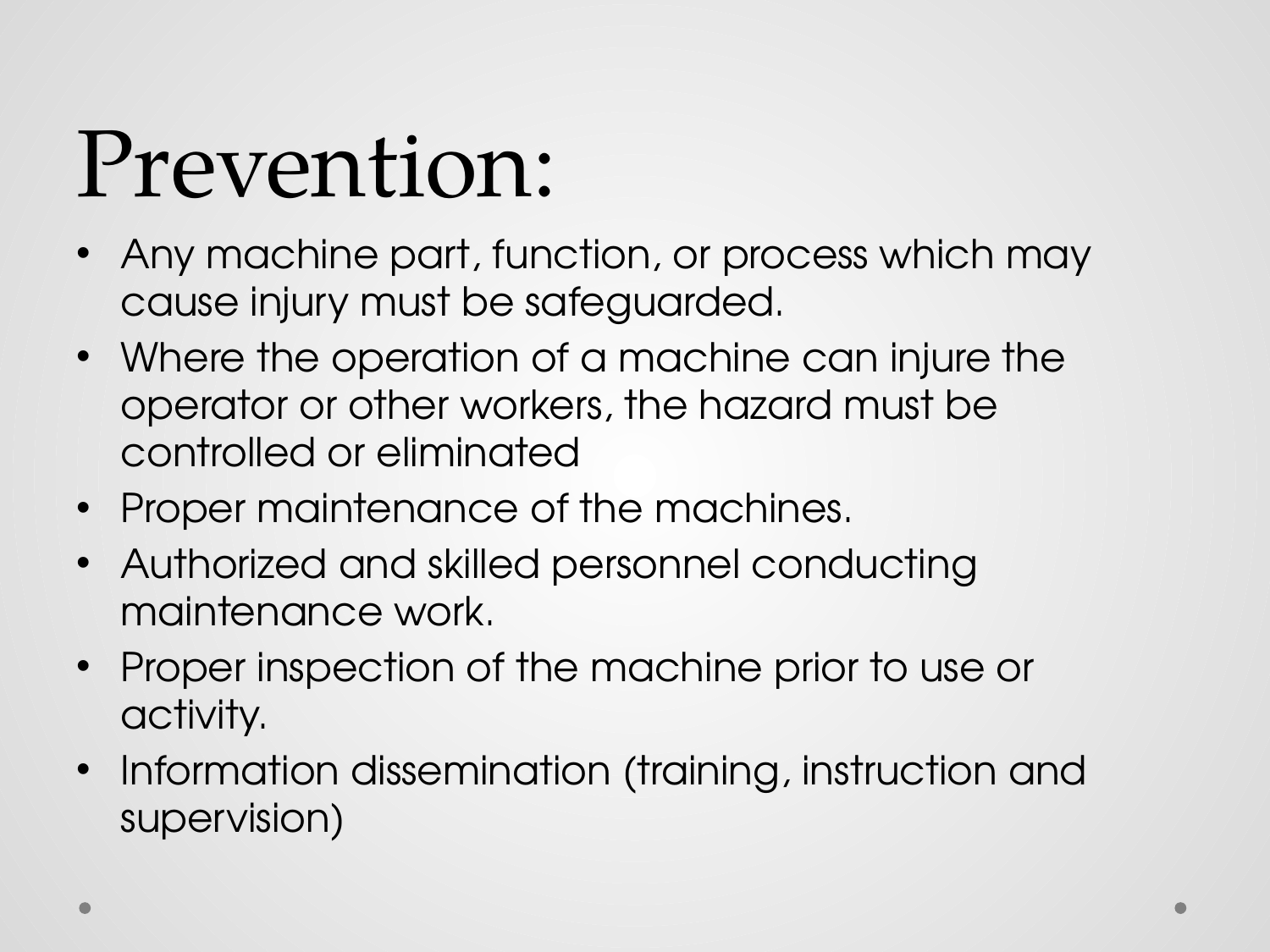

# Prevention:
Any machine part, function, or process which may cause injury must be safeguarded.
Where the operation of a machine can injure the operator or other workers, the hazard must be controlled or eliminated
Proper maintenance of the machines.
Authorized and skilled personnel conducting maintenance work.
Proper inspection of the machine prior to use or activity.
Information dissemination (training, instruction and supervision)